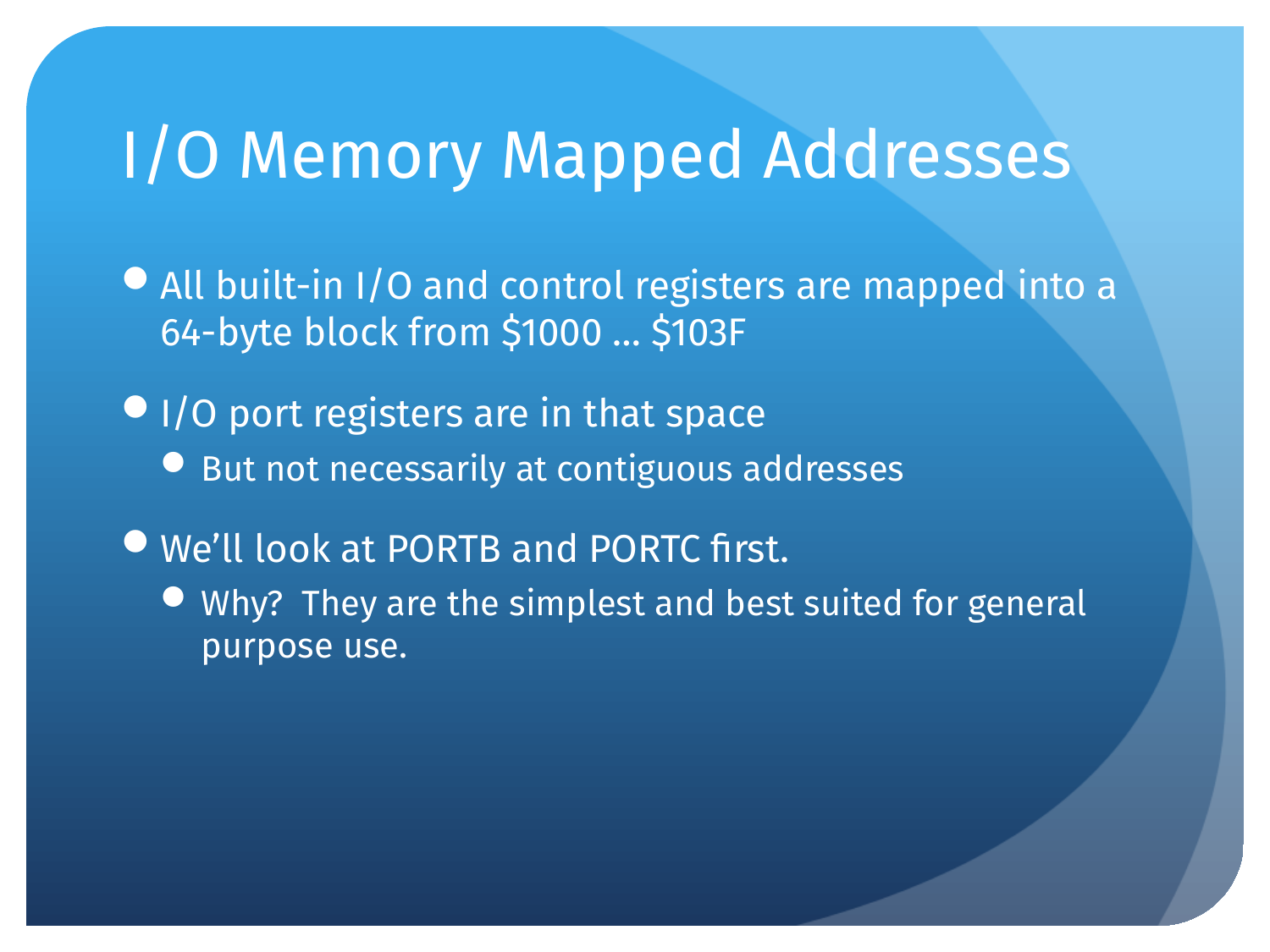

# I/O Memory Mapped Addresses
All built-in I/O and control registers are mapped into a 64-byte block from $1000 … $103F
I/O port registers are in that space
But not necessarily at contiguous addresses
We’ll look at PORTB and PORTC first.
Why?  They are the simplest and best suited for general purpose use.